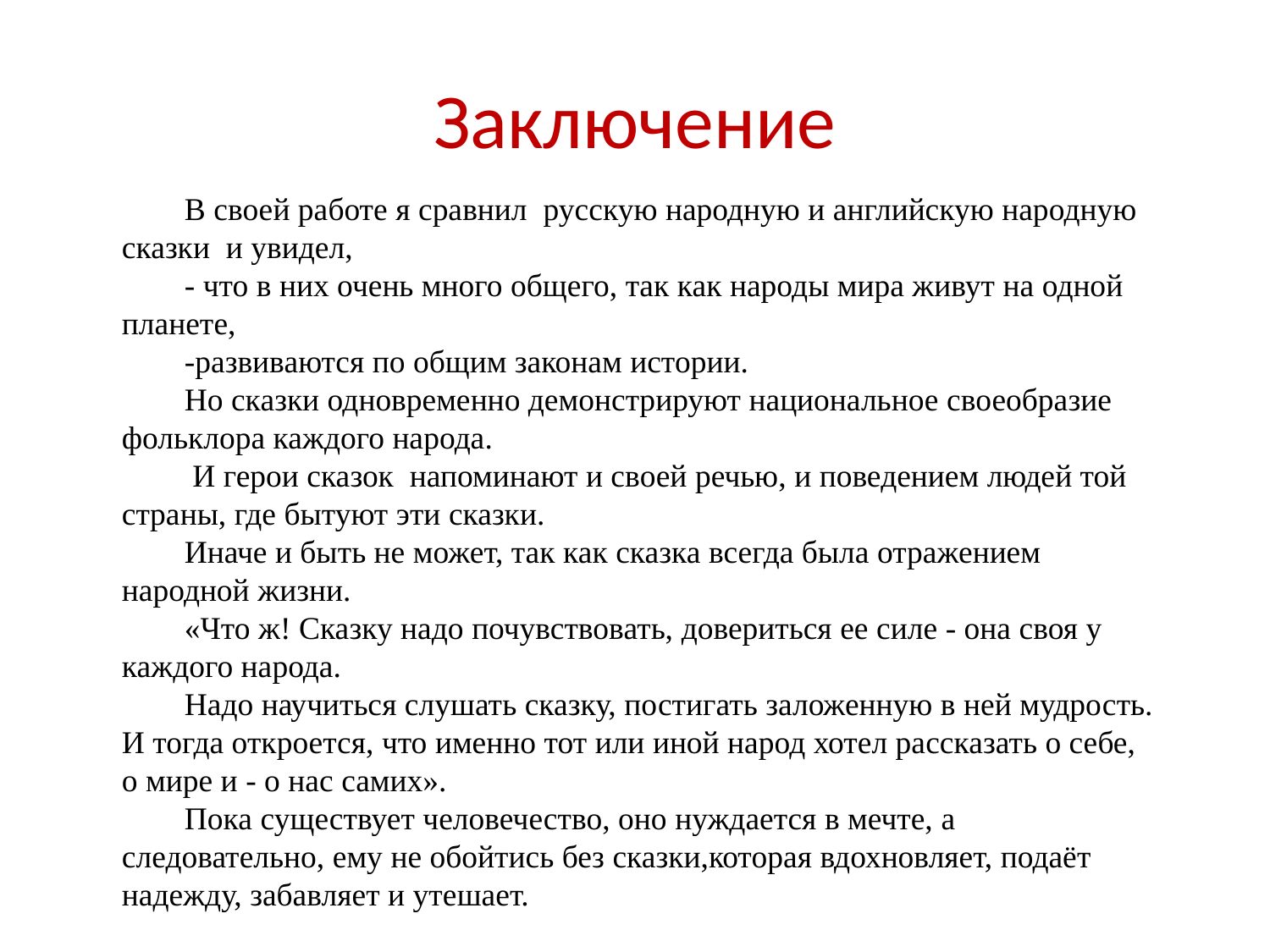

# Заключение

В своей работе я сравнил  русскую народную и английскую народную сказки  и увидел,
- что в них очень много общего, так как народы мира живут на одной планете,
-развиваются по общим законам истории.
Но сказки одновременно демонстрируют национальное своеобразие фольклора каждого народа.
 И герои сказок  напоминают и своей речью, и поведением людей той страны, где бытуют эти сказки.
Иначе и быть не может, так как сказка всегда была отражением народной жизни.
«Что ж! Сказку надо почувствовать, довериться ее силе - она своя у каждого народа.
Надо научиться слушать сказку, постигать заложенную в ней мудрость. И тогда откроется, что именно тот или иной народ хотел рассказать о себе, о мире и - о нас самих».
Пока существует человечество, оно нуждается в мечте, а следовательно, ему не обойтись без сказки,которая вдохновляет, подаёт надежду, забавляет и утешает.